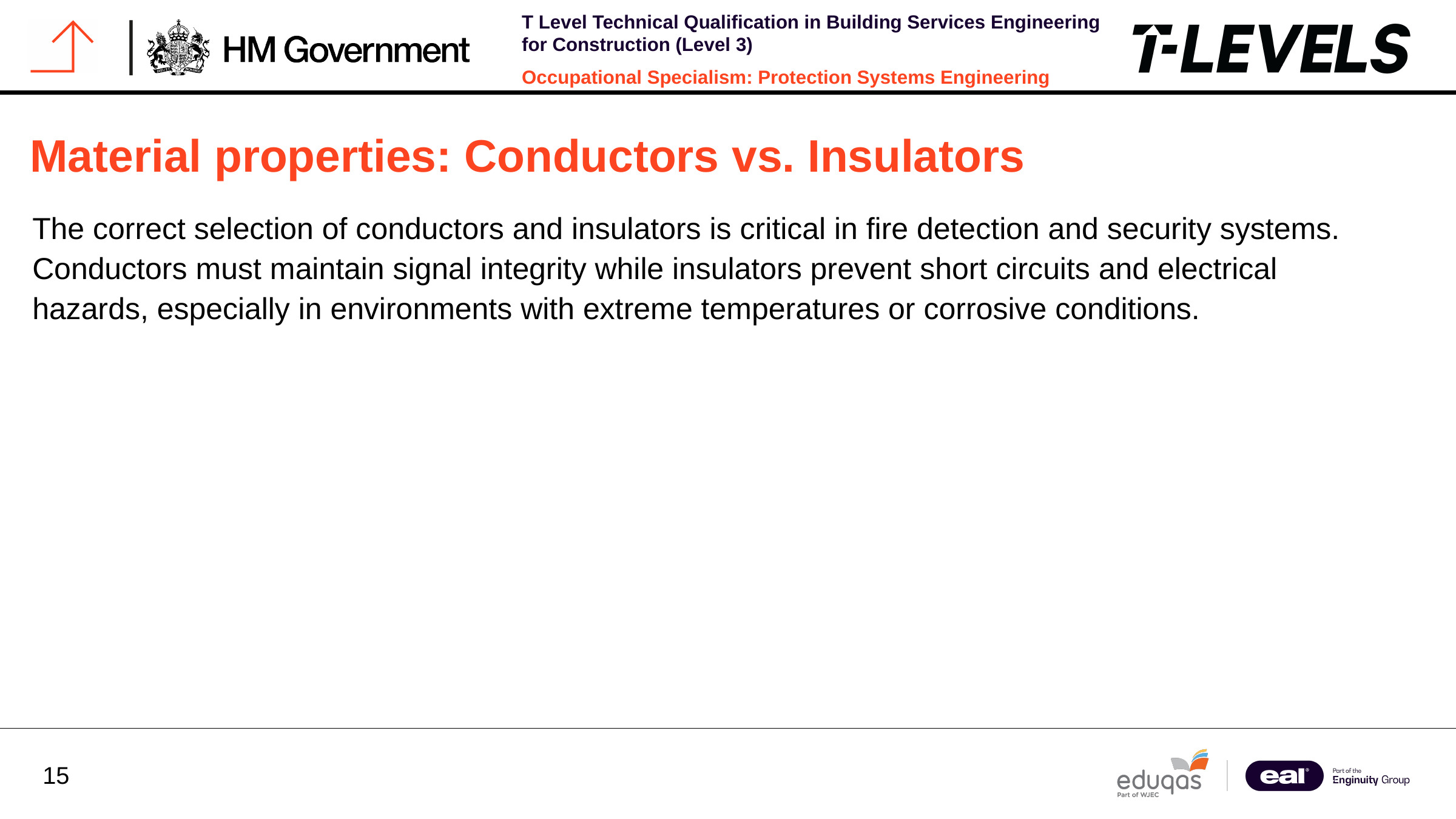

Material properties: Conductors vs. Insulators
The correct selection of conductors and insulators is critical in fire detection and security systems. Conductors must maintain signal integrity while insulators prevent short circuits and electrical hazards, especially in environments with extreme temperatures or corrosive conditions.